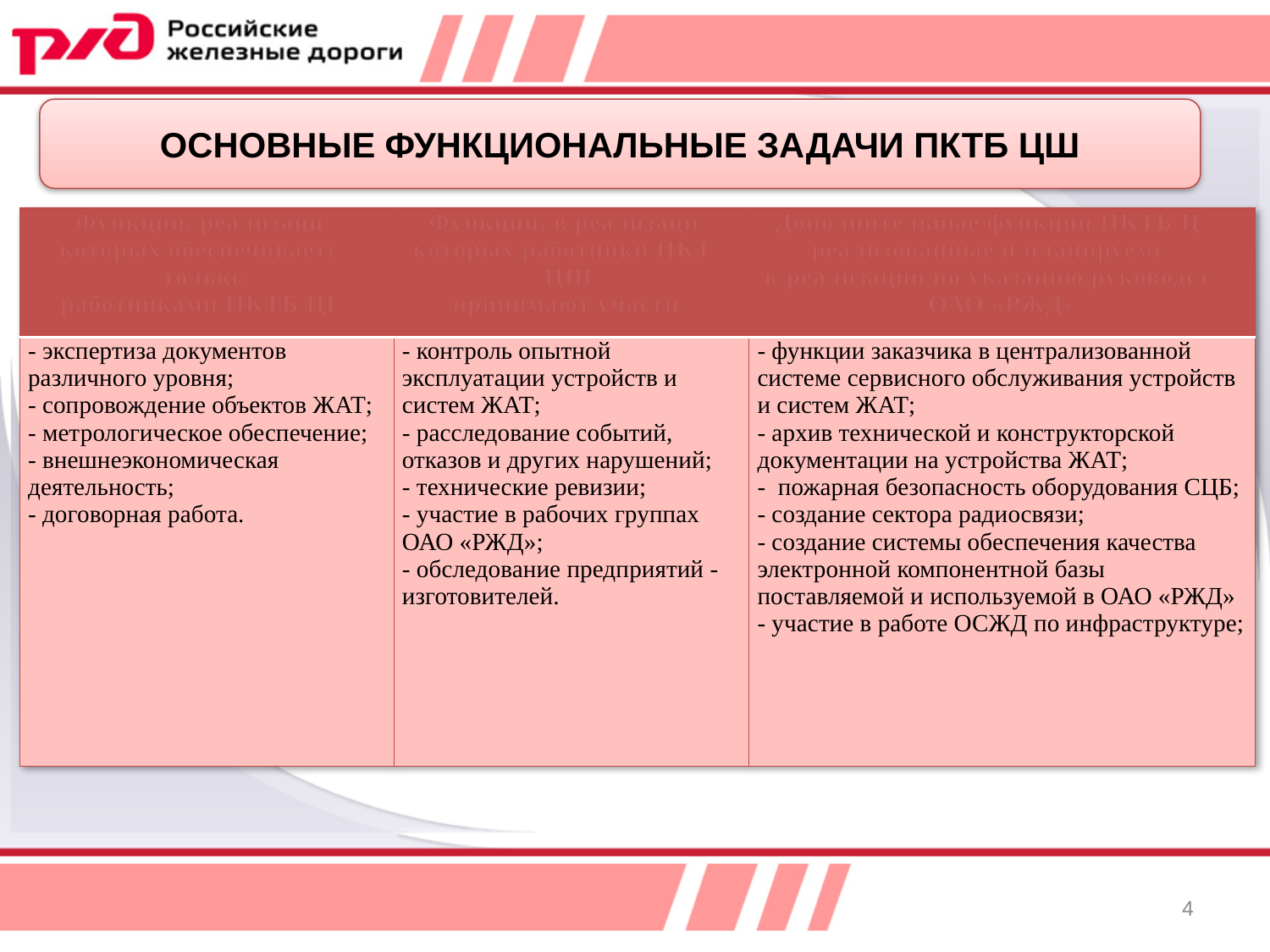

ОСНОВНЫЕ ФУНКЦИОНАЛЬНЫЕ ЗАДАЧИ ПКТБ ЦШ
| Функции, реализация которых обеспечивается только работниками ПКТБ ЦШ | Функции, в реализации которых работники ПКТБ ЦШ принимают участие | Дополнительные функции ПКТБ ЦШ реализованные и планируемые к реализации по указанию руководства ОАО «РЖД» |
| --- | --- | --- |
| - экспертиза документов различного уровня; - сопровождение объектов ЖАТ; - метрологическое обеспечение; - внешнеэкономическая деятельность; - договорная работа. | - контроль опытной эксплуатации устройств и систем ЖАТ; - расследование событий, отказов и других нарушений; - технические ревизии; - участие в рабочих группах ОАО «РЖД»; - обследование предприятий - изготовителей. | - функции заказчика в централизованной системе сервисного обслуживания устройств и систем ЖАТ; - архив технической и конструкторской документации на устройства ЖАТ; - пожарная безопасность оборудования СЦБ; - создание сектора радиосвязи; - создание системы обеспечения качества электронной компонентной базы поставляемой и используемой в ОАО «РЖД» - участие в работе ОСЖД по инфраструктуре; |
4